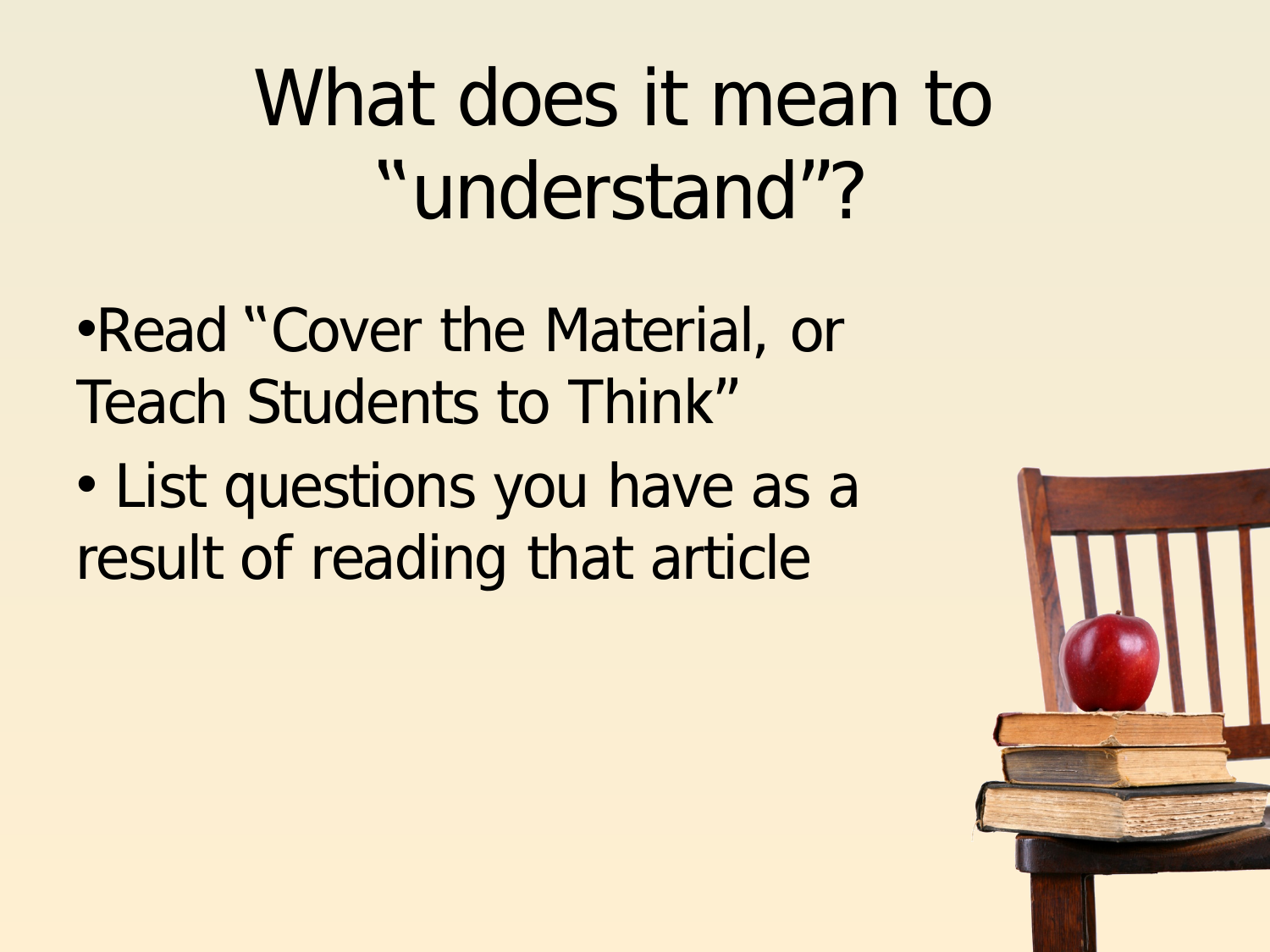

# What does it mean to “understand”?
Read “Cover the Material, or Teach Students to Think”
 List questions you have as a result of reading that article